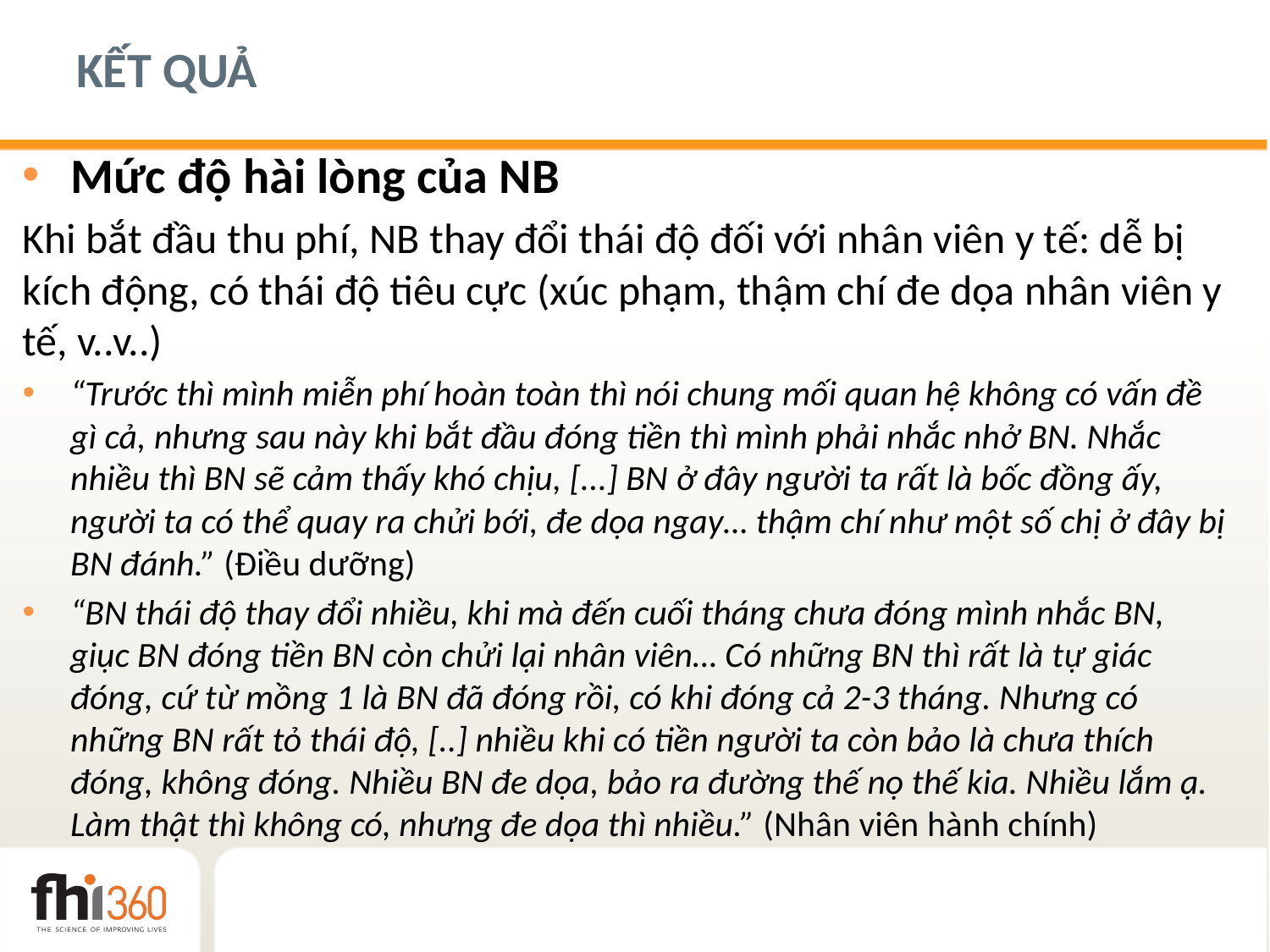

# KẾT QUẢ
Mức độ hài lòng của NB
Khi bắt đầu thu phí, NB thay đổi thái độ đối với nhân viên y tế: dễ bị kích động, có thái độ tiêu cực (xúc phạm, thậm chí đe dọa nhân viên y tế, v..v..)
“Trước thì mình miễn phí hoàn toàn thì nói chung mối quan hệ không có vấn đề gì cả, nhưng sau này khi bắt đầu đóng tiền thì mình phải nhắc nhở BN. Nhắc nhiều thì BN sẽ cảm thấy khó chịu, [...] BN ở đây người ta rất là bốc đồng ấy, người ta có thể quay ra chửi bới, đe dọa ngay… thậm chí như một số chị ở đây bị BN đánh.” (Điều dưỡng)
“BN thái độ thay đổi nhiều, khi mà đến cuối tháng chưa đóng mình nhắc BN, giục BN đóng tiền BN còn chửi lại nhân viên… Có những BN thì rất là tự giác đóng, cứ từ mồng 1 là BN đã đóng rồi, có khi đóng cả 2-3 tháng. Nhưng có những BN rất tỏ thái độ, [..] nhiều khi có tiền người ta còn bảo là chưa thích đóng, không đóng. Nhiều BN đe dọa, bảo ra đường thế nọ thế kia. Nhiều lắm ạ. Làm thật thì không có, nhưng đe dọa thì nhiều.” (Nhân viên hành chính)